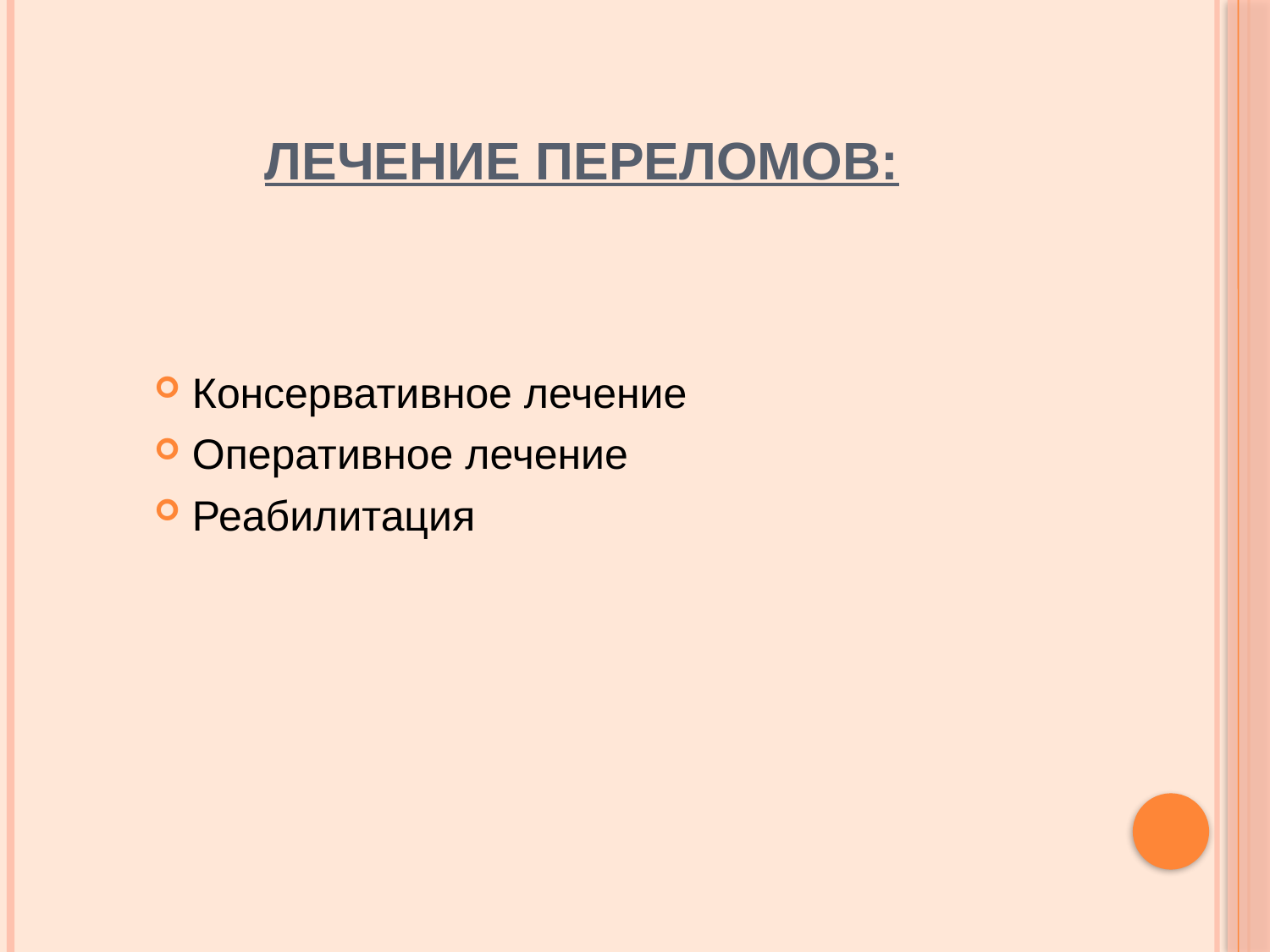

# Лечение переломов:
Консервативное лечение
Оперативное лечение
Реабилитация